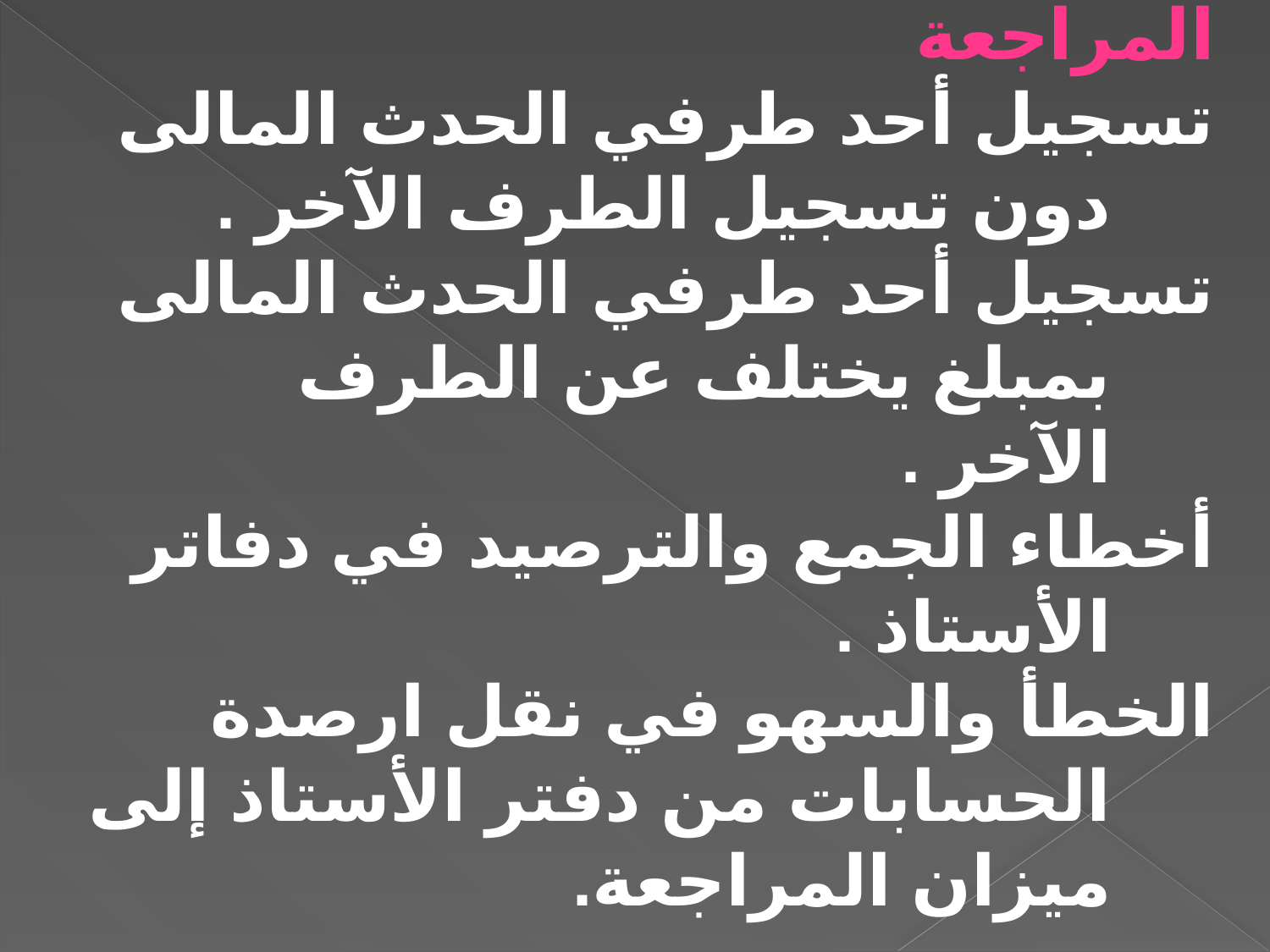

2- أخطاء يكشف عنها ميزان المراجعة
تسجيل أحد طرفي الحدث المالى دون تسجيل الطرف الآخر .
تسجيل أحد طرفي الحدث المالى بمبلغ يختلف عن الطرف الآخر .
أخطاء الجمع والترصيد في دفاتر الأستاذ .
الخطأ والسهو في نقل ارصدة الحسابات من دفتر الأستاذ إلى ميزان المراجعة.